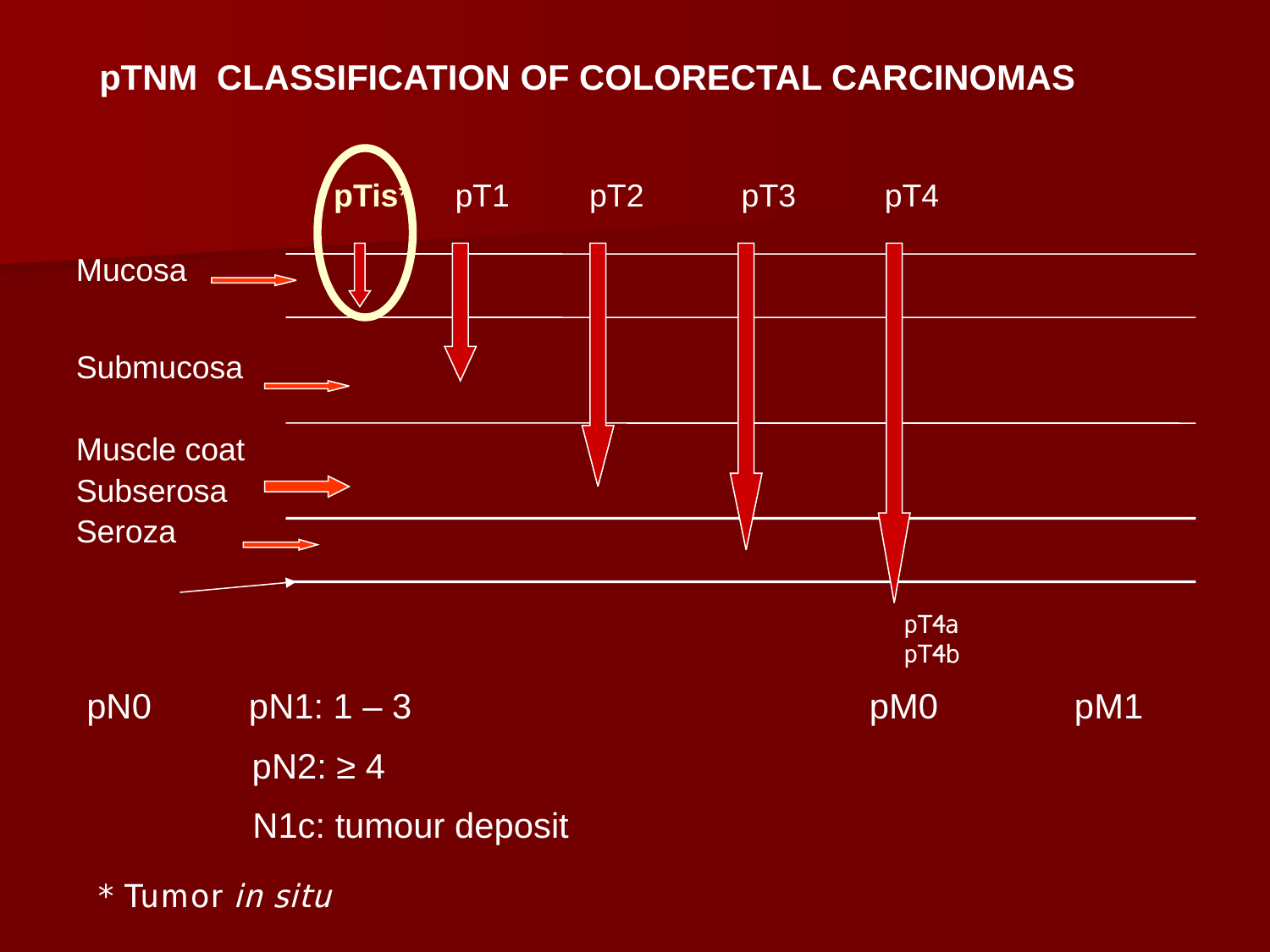

pTNM  CLASSIFICATION OF COLORECTAL CARCINOMAS

    pTis*     pT1         pT2           pT3          pT4
Mucosa

Submucosa

Muscle coat
Subserosa
Seroza

pT4a pT4b
pN0          pN1: 1 – 3                                               pM0              pM1
                 pN2: ≥ 4
	    N1c: tumour deposit
* Tumor in situ